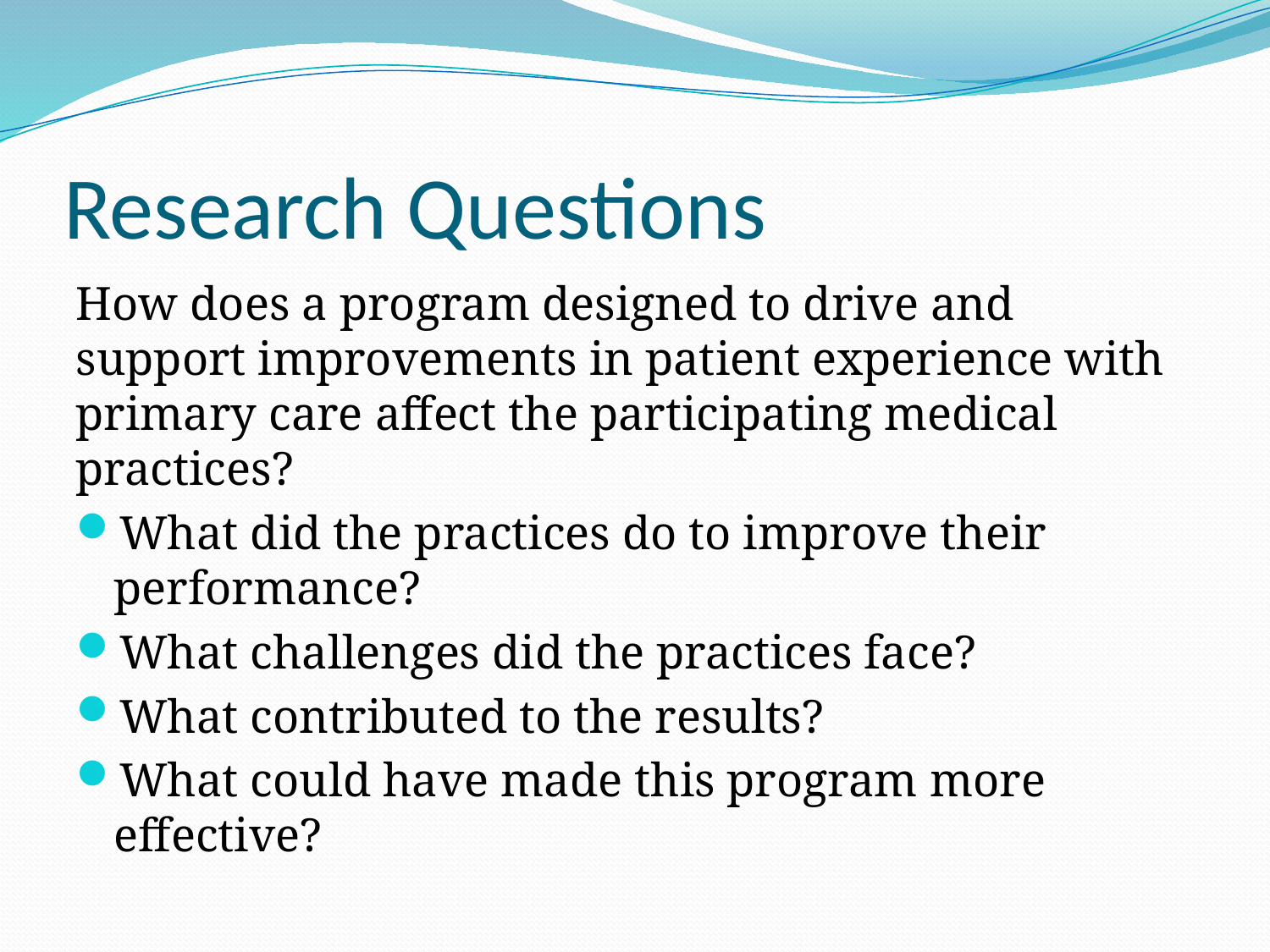

# Research Questions
How does a program designed to drive and support improvements in patient experience with primary care affect the participating medical practices?
What did the practices do to improve their performance?
What challenges did the practices face?
What contributed to the results?
What could have made this program more effective?